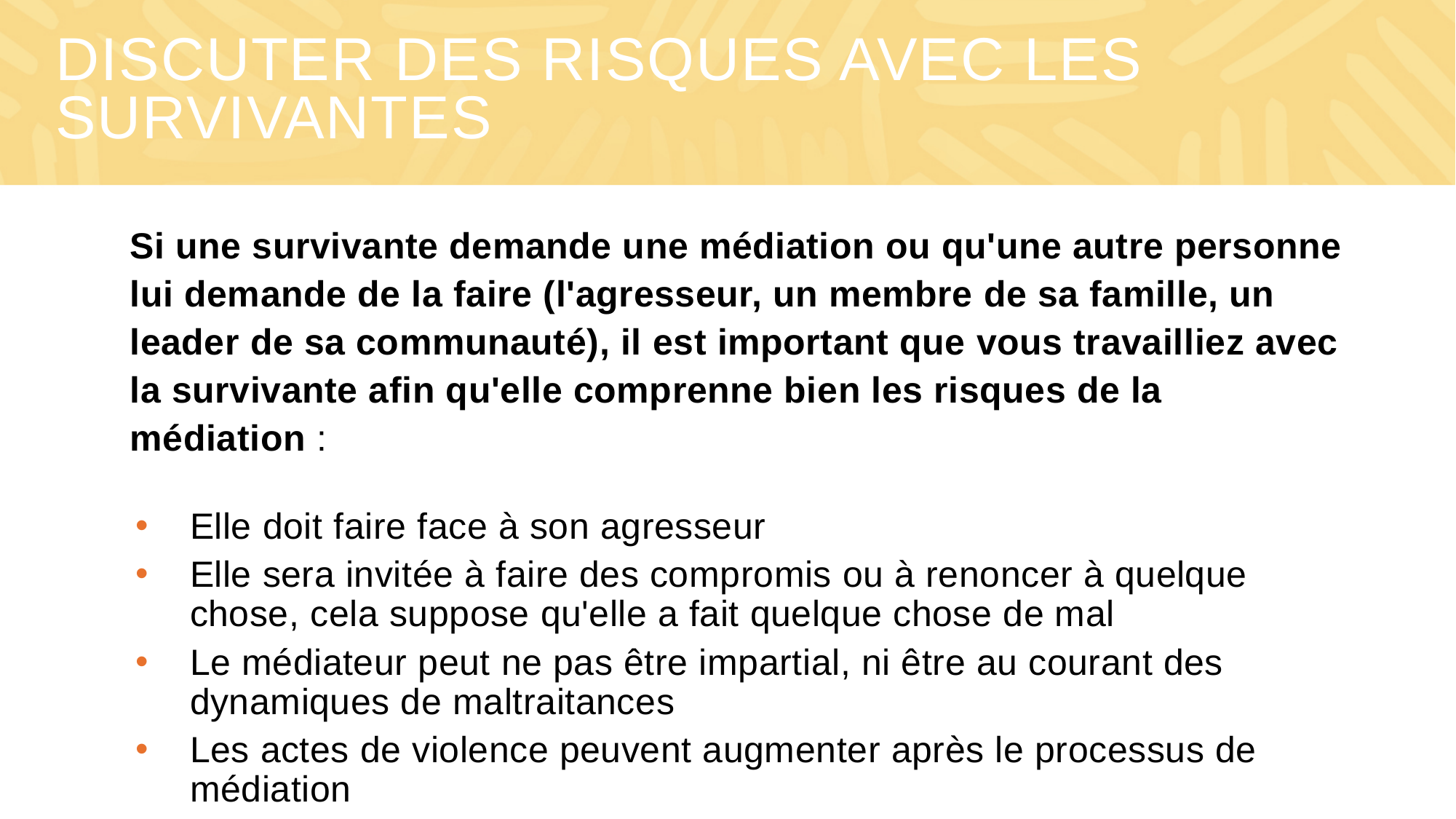

# Discuter des risques avec les survivantes
Si une survivante demande une médiation ou qu'une autre personne lui demande de la faire (l'agresseur, un membre de sa famille, un leader de sa communauté), il est important que vous travailliez avec la survivante afin qu'elle comprenne bien les risques de la médiation :

Elle doit faire face à son agresseur
Elle sera invitée à faire des compromis ou à renoncer à quelque chose, cela suppose qu'elle a fait quelque chose de mal
Le médiateur peut ne pas être impartial, ni être au courant des dynamiques de maltraitances
Les actes de violence peuvent augmenter après le processus de médiation